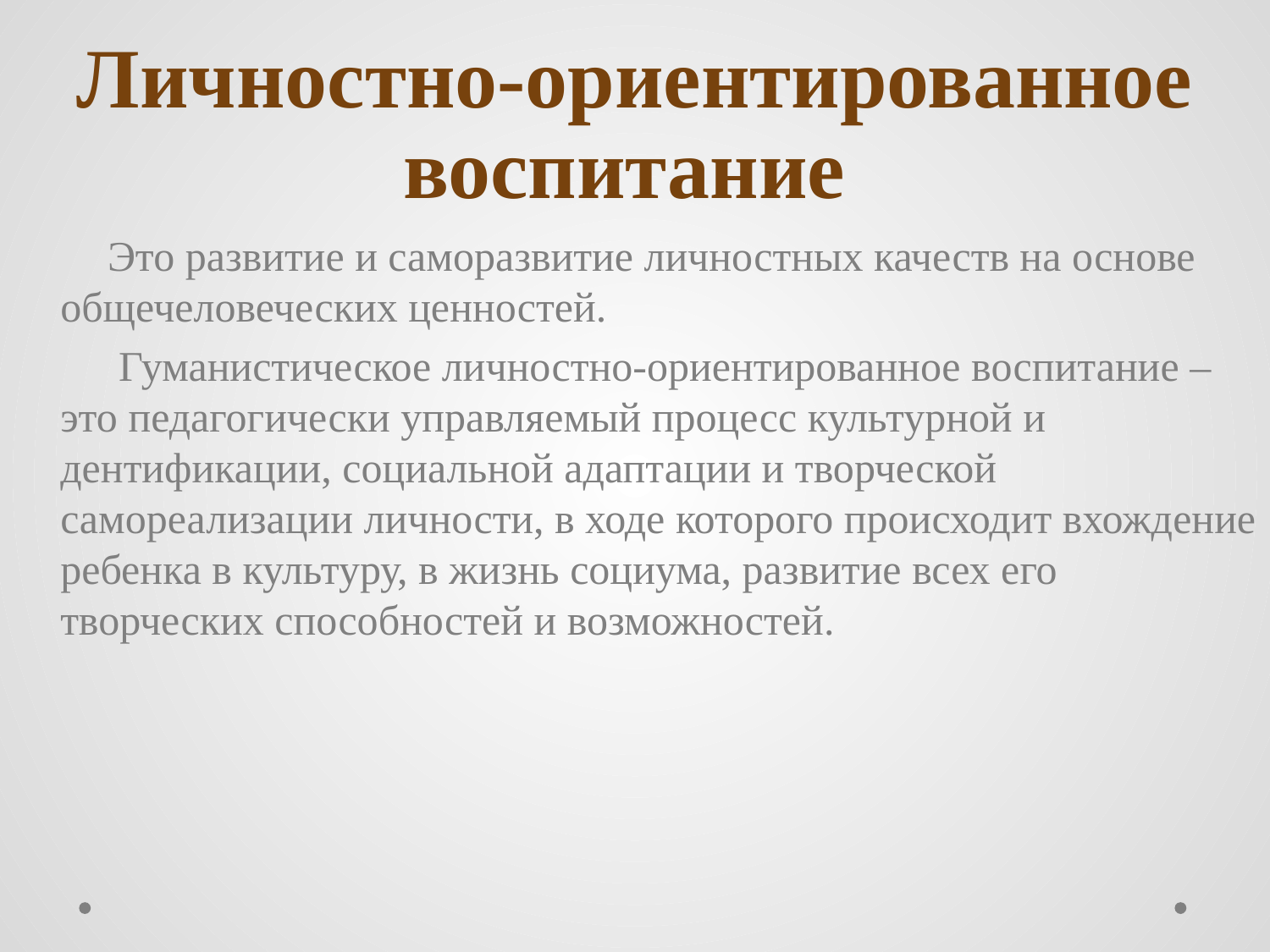

# Личностно-ориентированное воспитание
        Это развитие и саморазвитие личностных качеств на основе общечеловеческих ценностей.
          Гуманистическое личностно-ориентированное воспитание – это педагогически управляемый процесс культурной и дентификации, социальной адаптации и творческой самореализации личности, в ходе которого происходит вхождение ребенка в культуру, в жизнь социума, развитие всех его творческих способностей и возможностей.